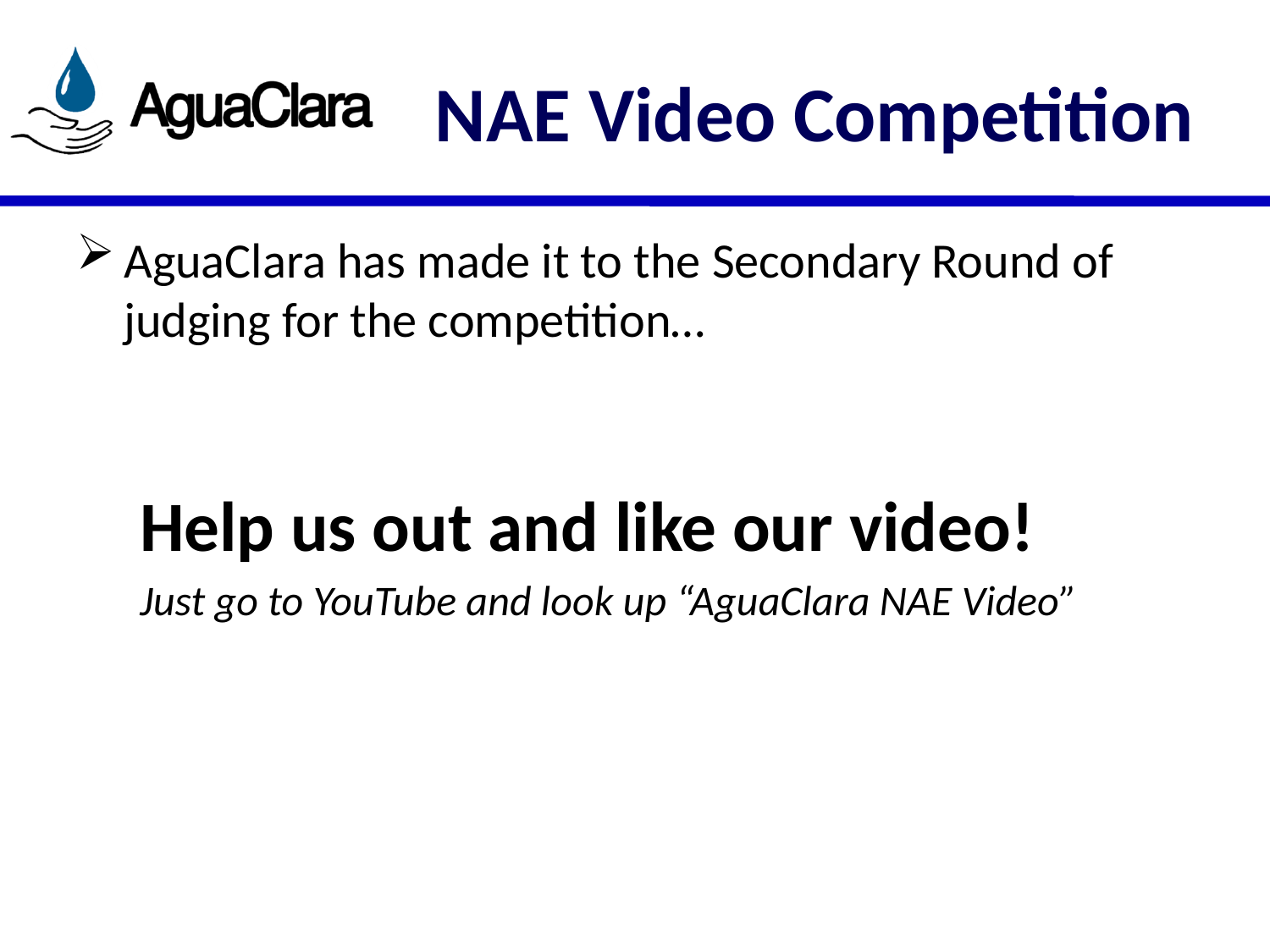

# NAE Video Competition
AguaClara has made it to the Secondary Round of judging for the competition…

Help us out and like our video!
Just go to YouTube and look up “AguaClara NAE Video”